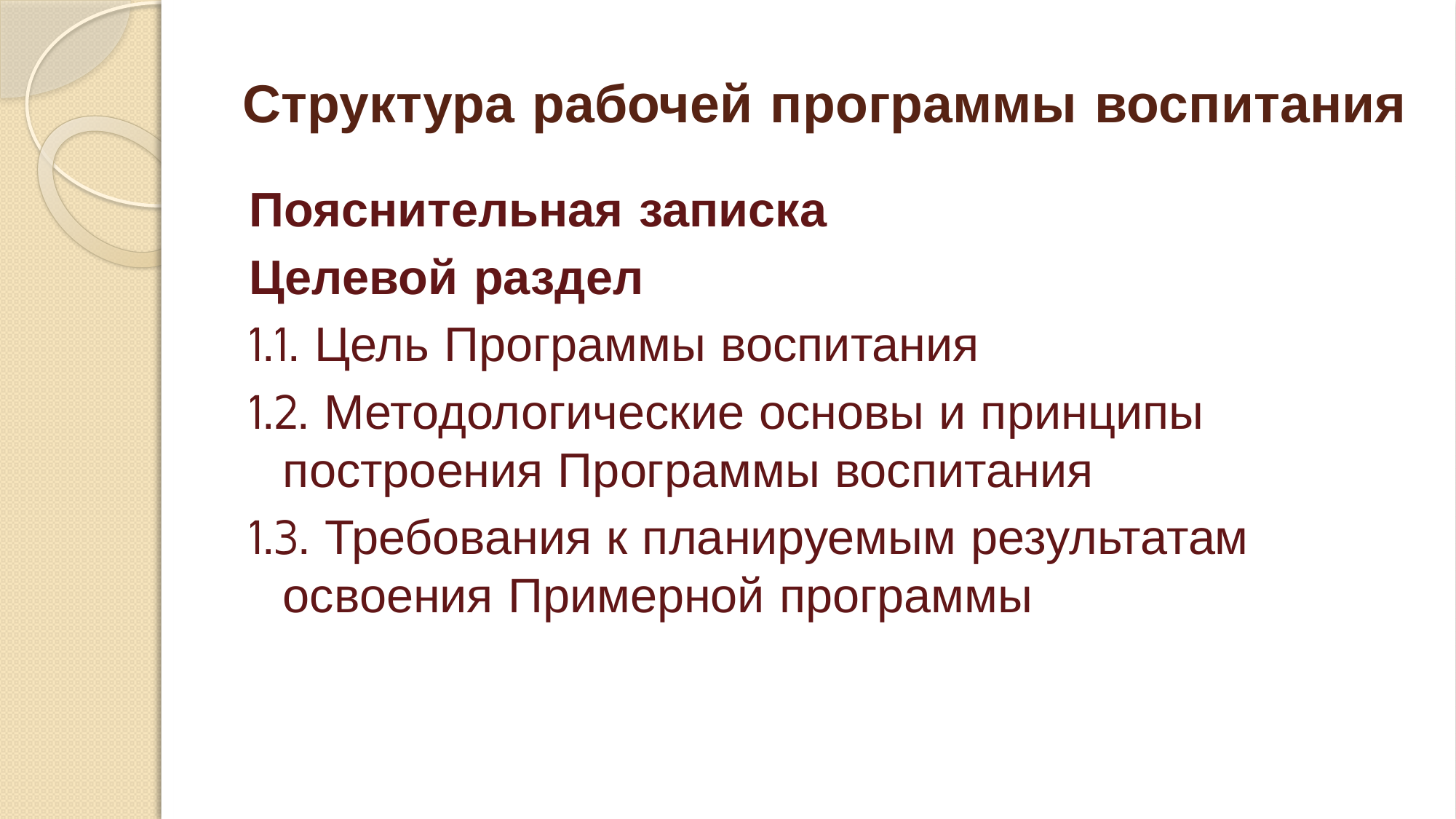

# Структура рабочей программы воспитания
Пояснительная записка
Целевой раздел
1.1. Цель Программы воспитания
1.2. Методологические основы и принципы построения Программы воспитания
1.3. Требования к планируемым результатам освоения Примерной программы